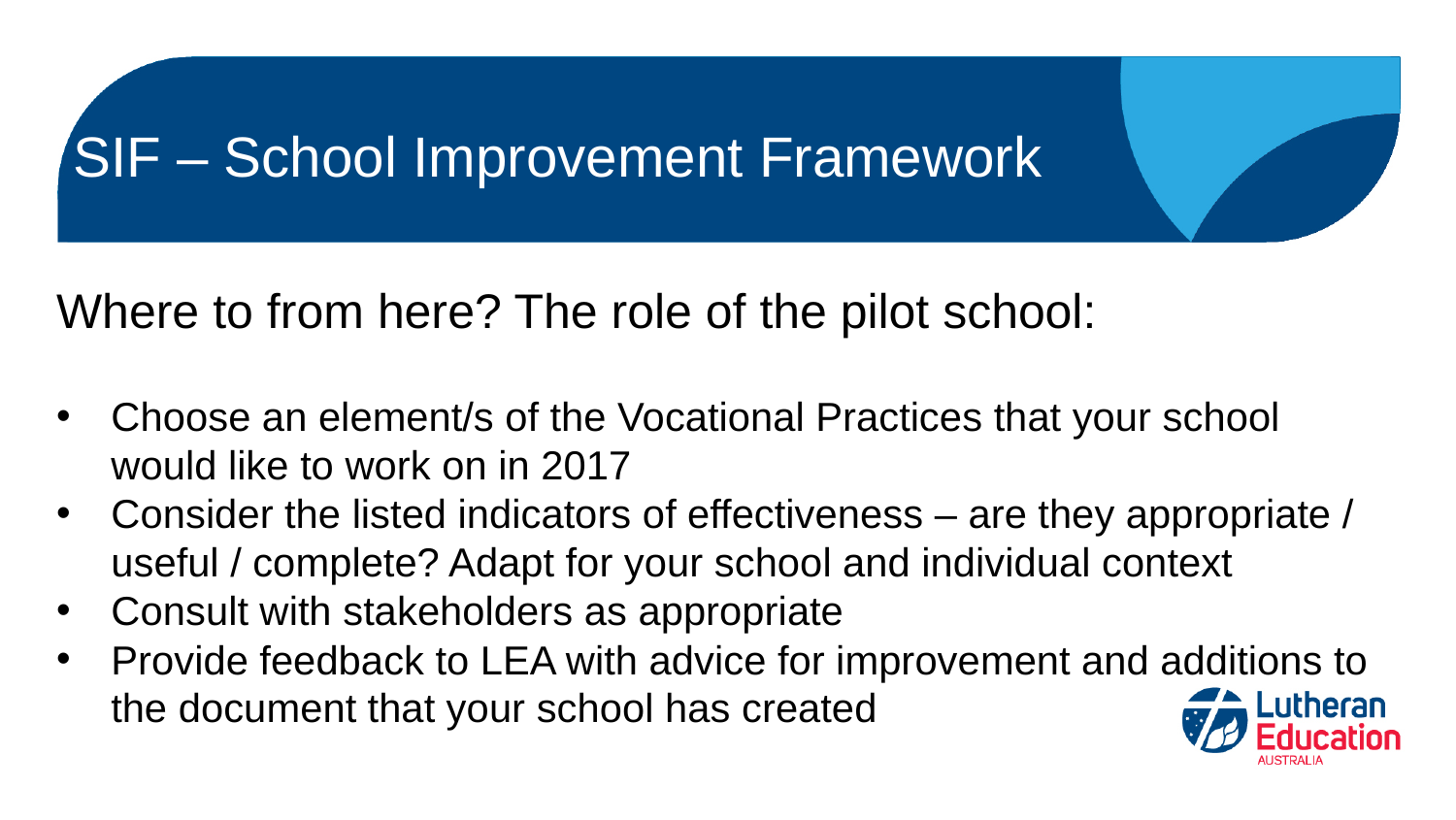

# SIF – School Improvement Framework
Where to from here? The role of the pilot school:

Choose an element/s of the Vocational Practices that your school would like to work on in 2017
Consider the listed indicators of effectiveness – are they appropriate / useful / complete? Adapt for your school and individual context
Consult with stakeholders as appropriate
Provide feedback to LEA with advice for improvement and additions to the document that your school has created